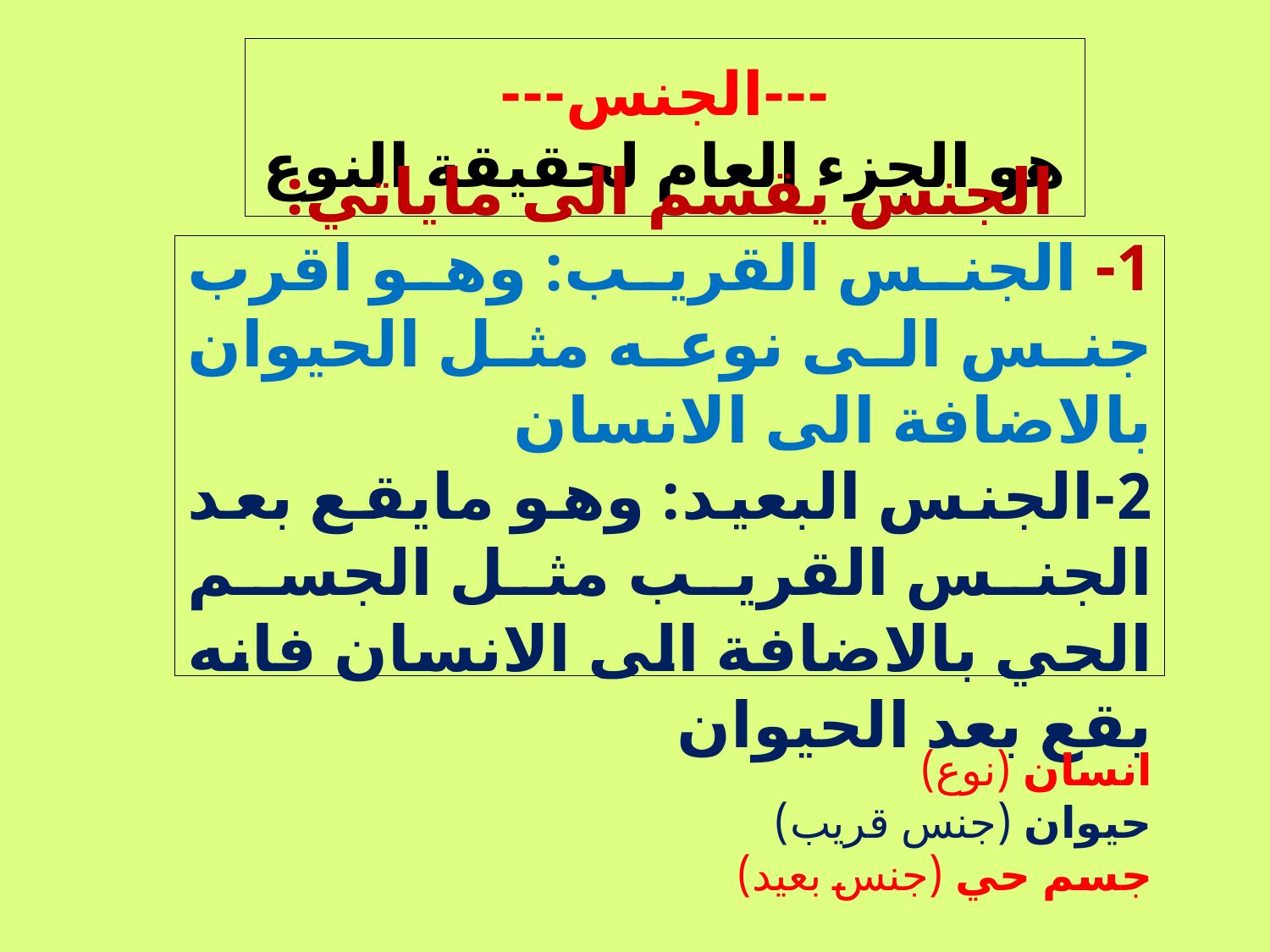

# ---الجنس--- هو الجزء العام لحقيقة النوع
الجنس يقسم الى ماياتي:
1- الجنس القريب: وهو اقرب جنس الى نوعه مثل الحيوان بالاضافة الى الانسان
2-الجنس البعيد: وهو مايقع بعد الجنس القريب مثل الجسم الحي بالاضافة الى الانسان فانه يقع بعد الحيوان
انسان (نوع)
حيوان (جنس قريب)
جسم حي (جنس بعيد)